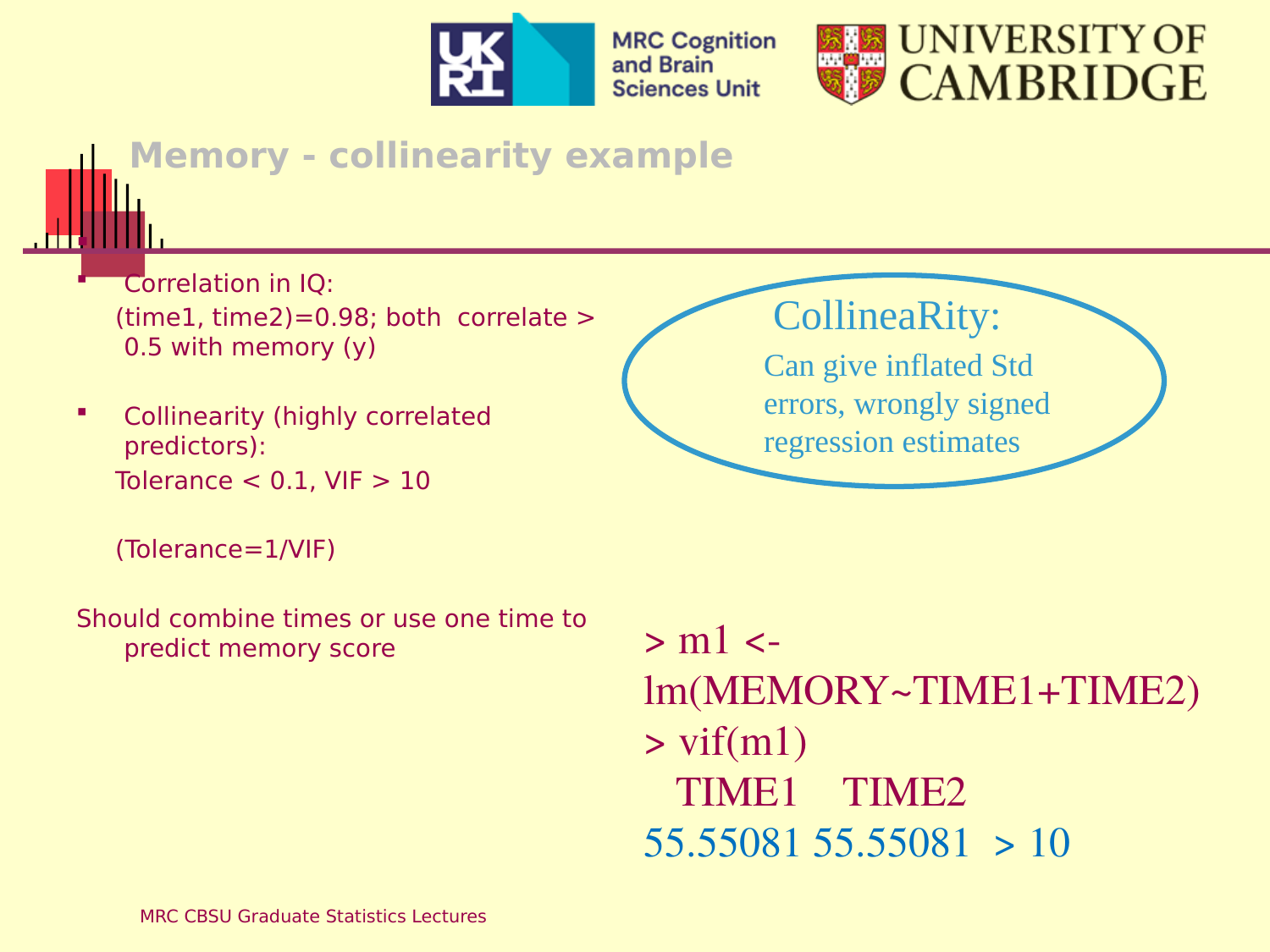

# Memory - collinearity example

Correlation in IQ:
     (time1, time2)=0.98; both  correlate > 0.5 with memory (y)

Collinearity (highly correlated predictors):
     Tolerance < 0.1, VIF > 10

     (Tolerance=1/VIF)

Should combine times or use one time to predict memory score

CollineaRity:
Can give inflated Std errors, wrongly signed regression estimates
> m1 <- lm(MEMORY~TIME1+TIME2)
> vif(m1)
   TIME1    TIME2
55.55081 55.55081  > 10
MRC CBSU Graduate Statistics Lectures